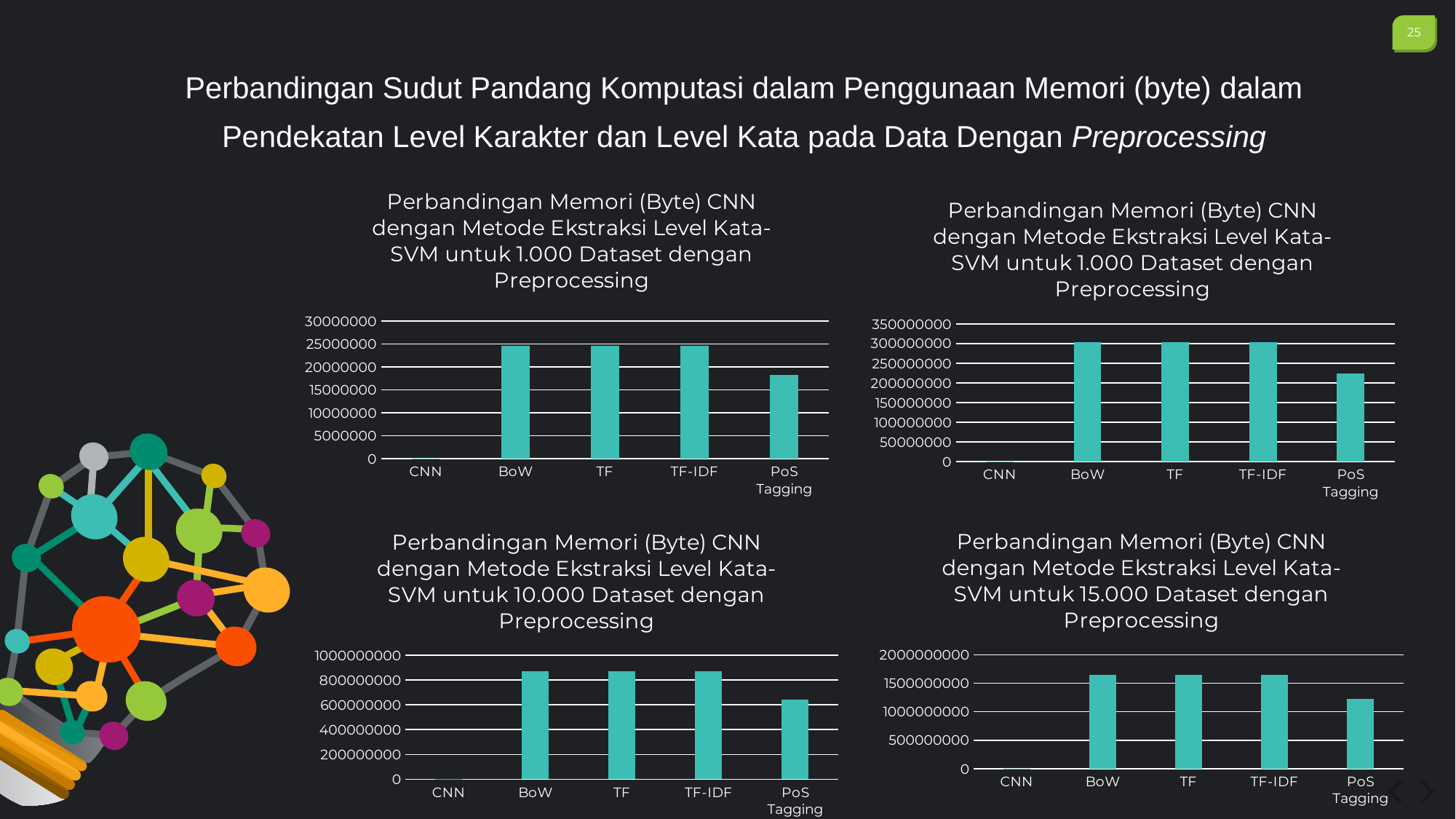

Perbandingan Sudut Pandang Komputasi dalam Penggunaan Memori (byte) dalam Pendekatan Level Karakter dan Level Kata pada Data Dengan Preprocessing

### Chart: Perbandingan Memori (Byte) CNN dengan Metode Ekstraksi Level Kata-SVM untuk 1.000 Dataset dengan Preprocessing

| Category | Memori |
|---|---|
| CNN | 144.0 |
| BoW | 24682112.0 |
| TF | 24682112.0 |
| TF-IDF | 24682112.0 |
| PoS Tagging | 18328112.0 |

### Chart: Perbandingan Memori (Byte) CNN dengan Metode Ekstraksi Level Kata-SVM untuk 1.000 Dataset dengan Preprocessing

| Category | Memori |
|---|---|
| CNN | 144.0 |
| BoW | 302930112.0 |
| TF | 302930112.0 |
| TF-IDF | 302930112.0 |
| PoS Tagging | 223540112.0 |

### Chart: Perbandingan Memori (Byte) CNN dengan Metode Ekstraksi Level Kata-SVM untuk 10.000 Dataset dengan Preprocessing

| Category | Memori |
|---|---|
| CNN | 144.0 |
| BoW | 869520112.0 |
| TF | 869520112.0 |
| TF-IDF | 869520112.0 |
| PoS Tagging | 641920112.0 |

### Chart: Perbandingan Memori (Byte) CNN dengan Metode Ekstraksi Level Kata-SVM untuk 15.000 Dataset dengan Preprocessing

| Category | Memori |
|---|---|
| CNN | 144.0 |
| BoW | 1639650112.0 |
| TF | 1639650112.0 |
| TF-IDF | 1639650112.0 |
| PoS Tagging | 1218990112.0 |